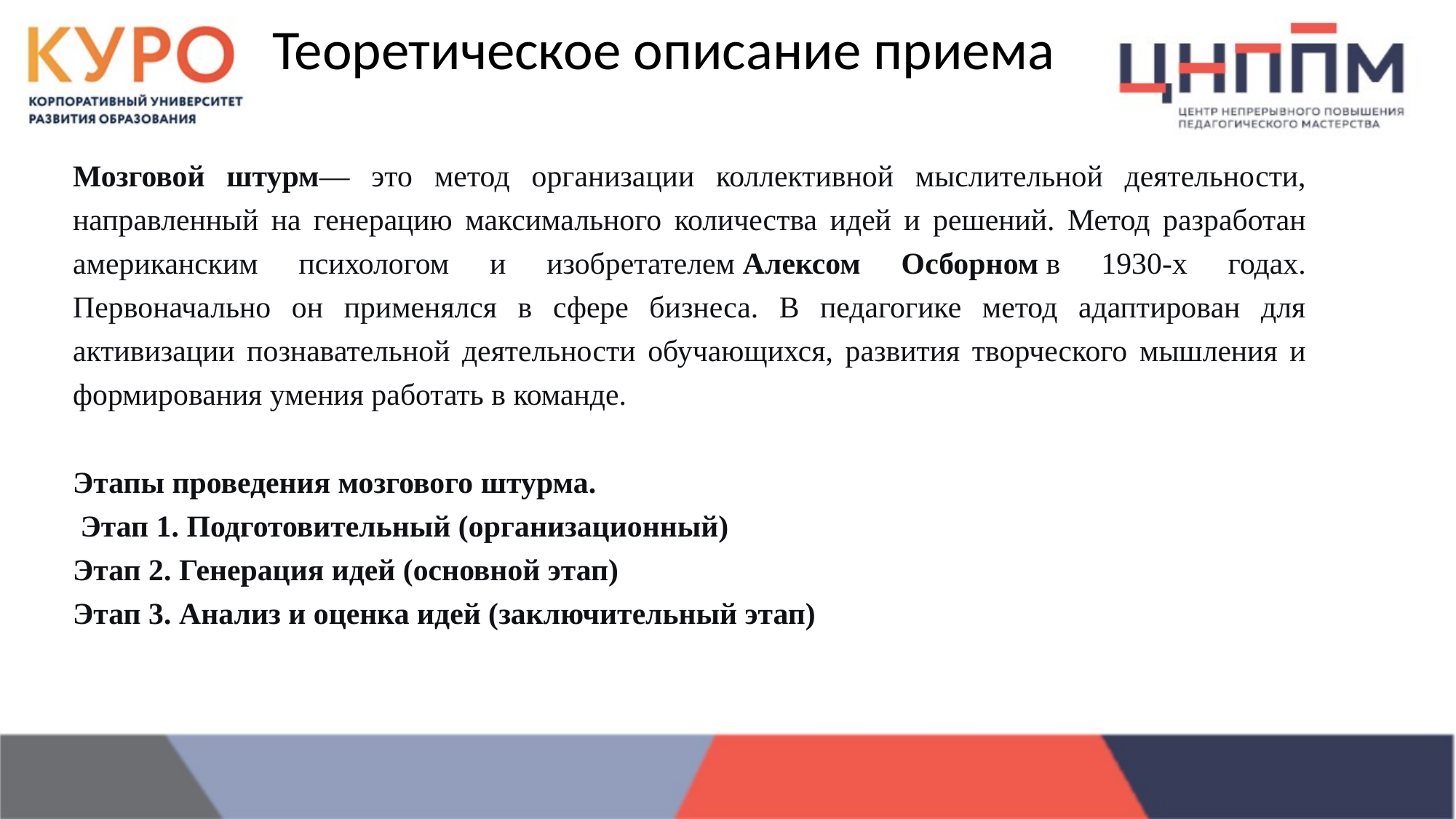

# Теоретическое описание приема
Мозговой штурм— это метод организации коллективной мыслительной деятельности, направленный на генерацию максимального количества идей и решений. Метод разработан американским психологом и изобретателем Алексом Осборном в 1930-х годах. Первоначально он применялся в сфере бизнеса. В педагогике метод адаптирован для активизации познавательной деятельности обучающихся, развития творческого мышления и формирования умения работать в команде.

Этапы проведения мозгового штурма.
 Этап 1. Подготовительный (организационный)
Этап 2. Генерация идей (основной этап)
Этап 3. Анализ и оценка идей (заключительный этап)